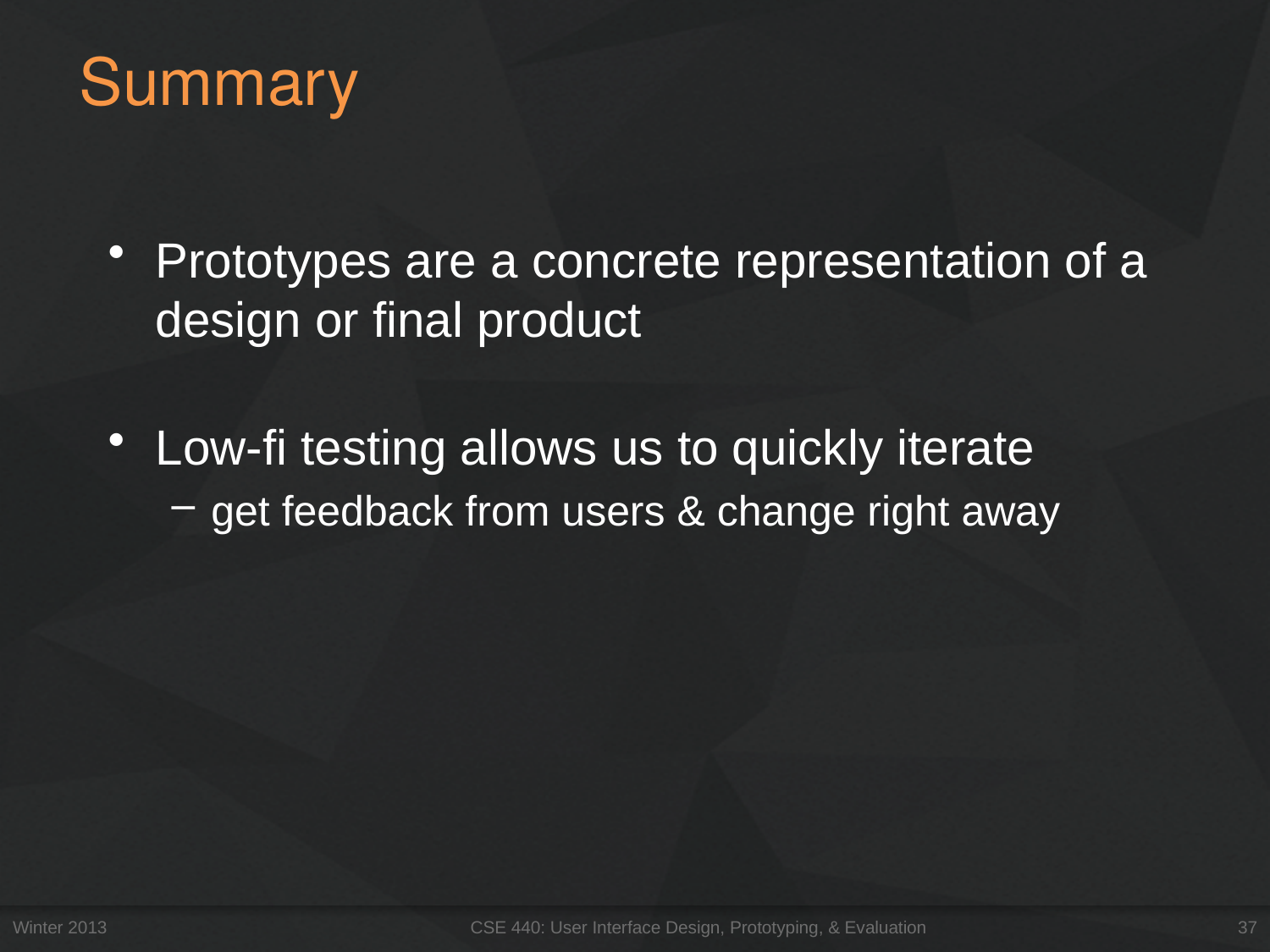

# Summary
Prototypes are a concrete representation of a design or final product
Low-fi testing allows us to quickly iterate
get feedback from users & change right away
Winter 2013
CSE 440: User Interface Design, Prototyping, & Evaluation
37